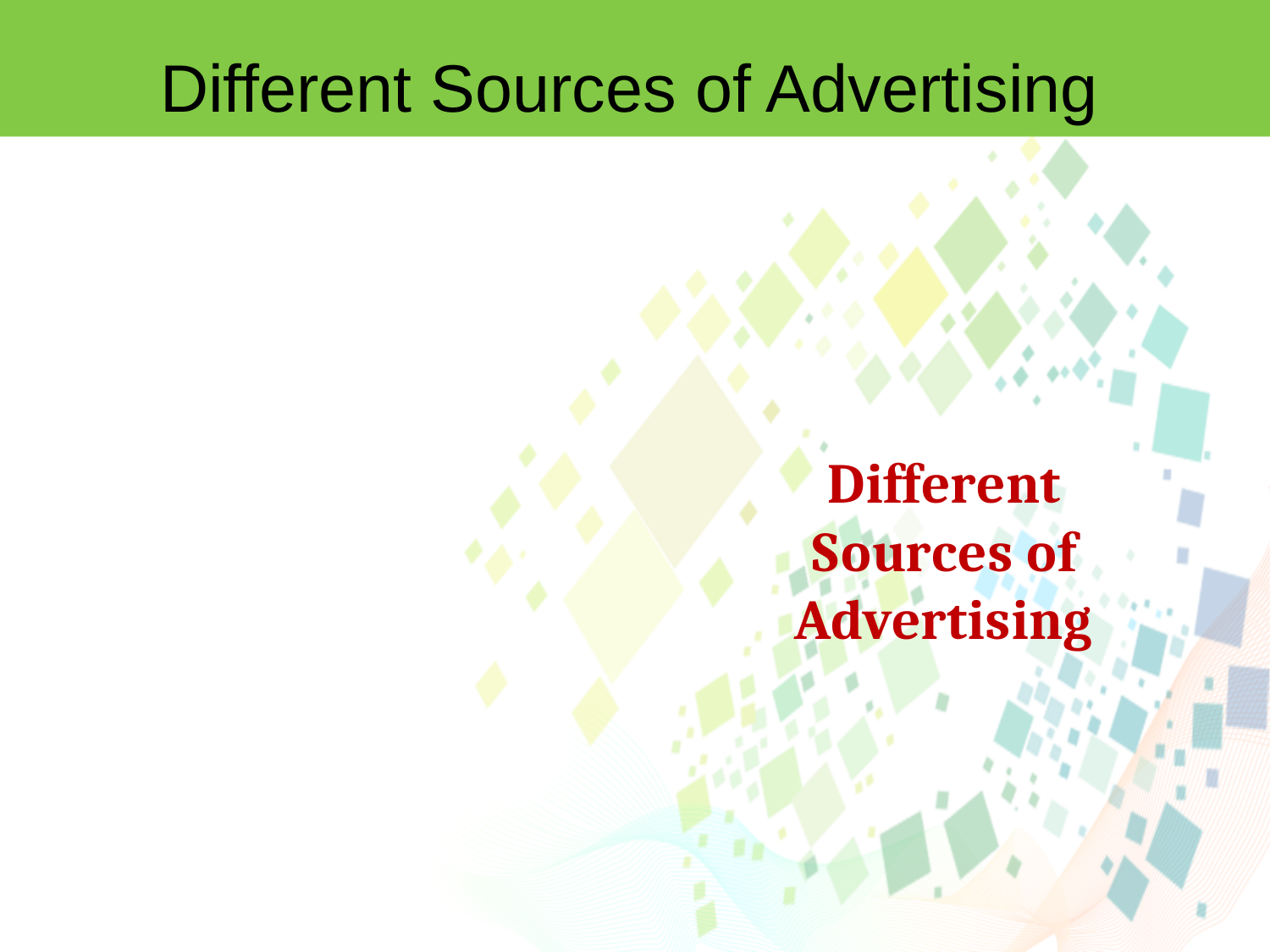

Different Sources of Advertising
Different Sources of Advertising